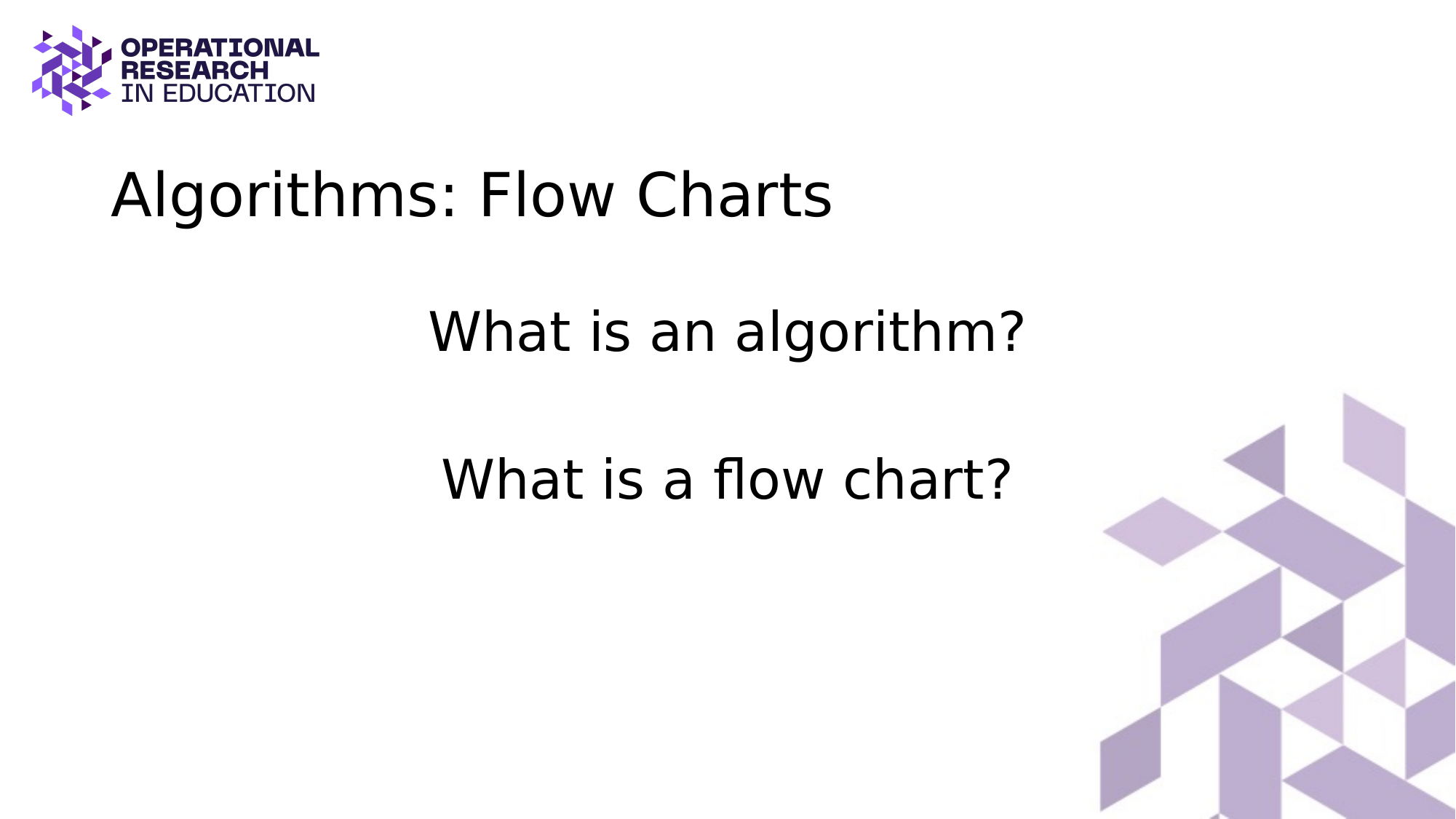

# Algorithms: Flow Charts
What is an algorithm?

What is a flow chart?